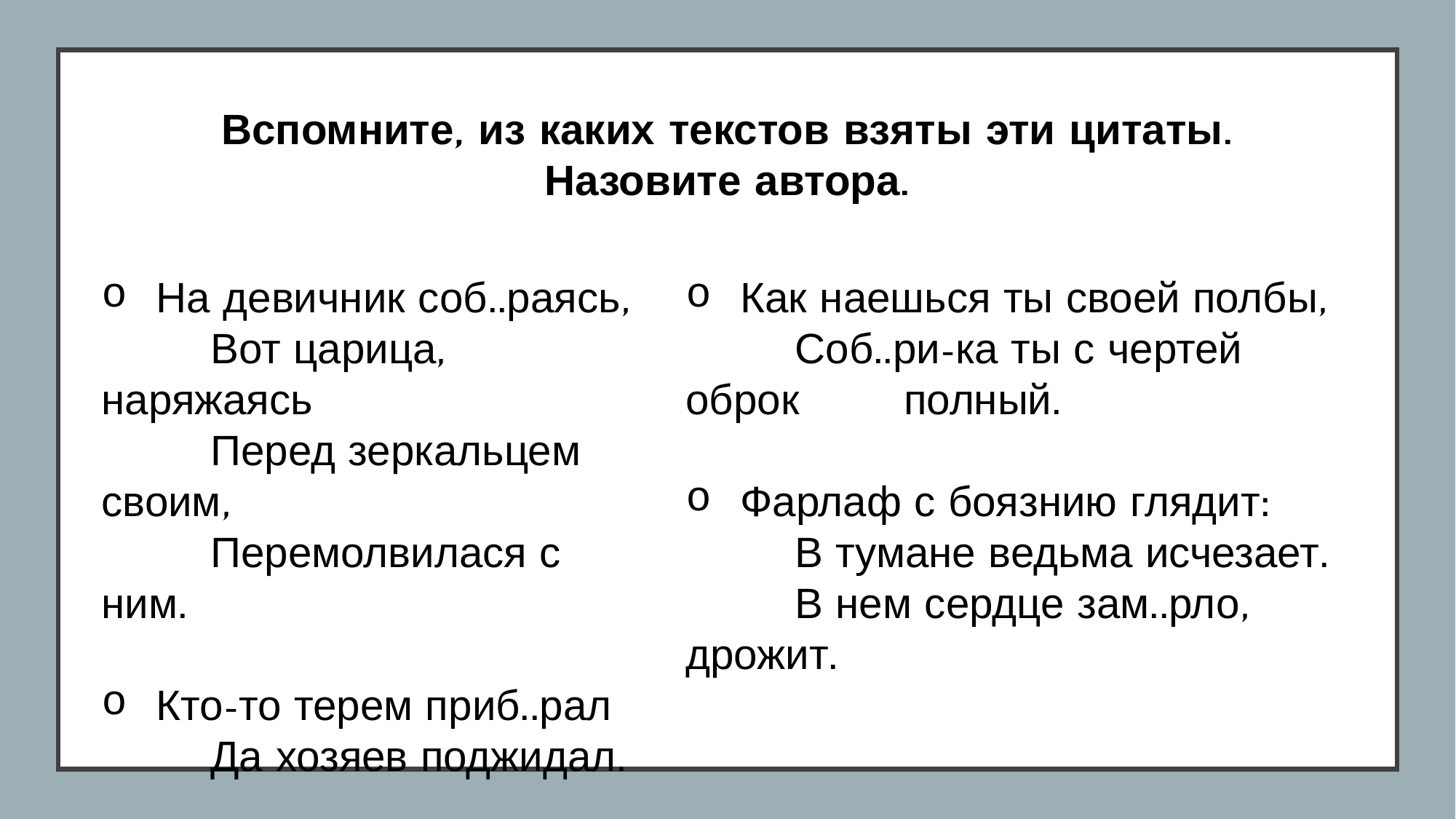

#
Вспомните, из каких текстов взяты эти цитаты. Назовите автора.
На девичник соб..раясь,
	Вот царица, наряжаясь
	Перед зеркальцем своим,
	Перемолвилася с ним.

Кто-то терем приб..рал
	Да хозяев поджидал.
Как наешься ты своей полбы,
	Соб..ри-ка ты с чертей оброк 	полный.

Фарлаф с боязнию глядит:
	В тумане ведьма исчезает.
	В нем сердце зам..рло, дрожит.